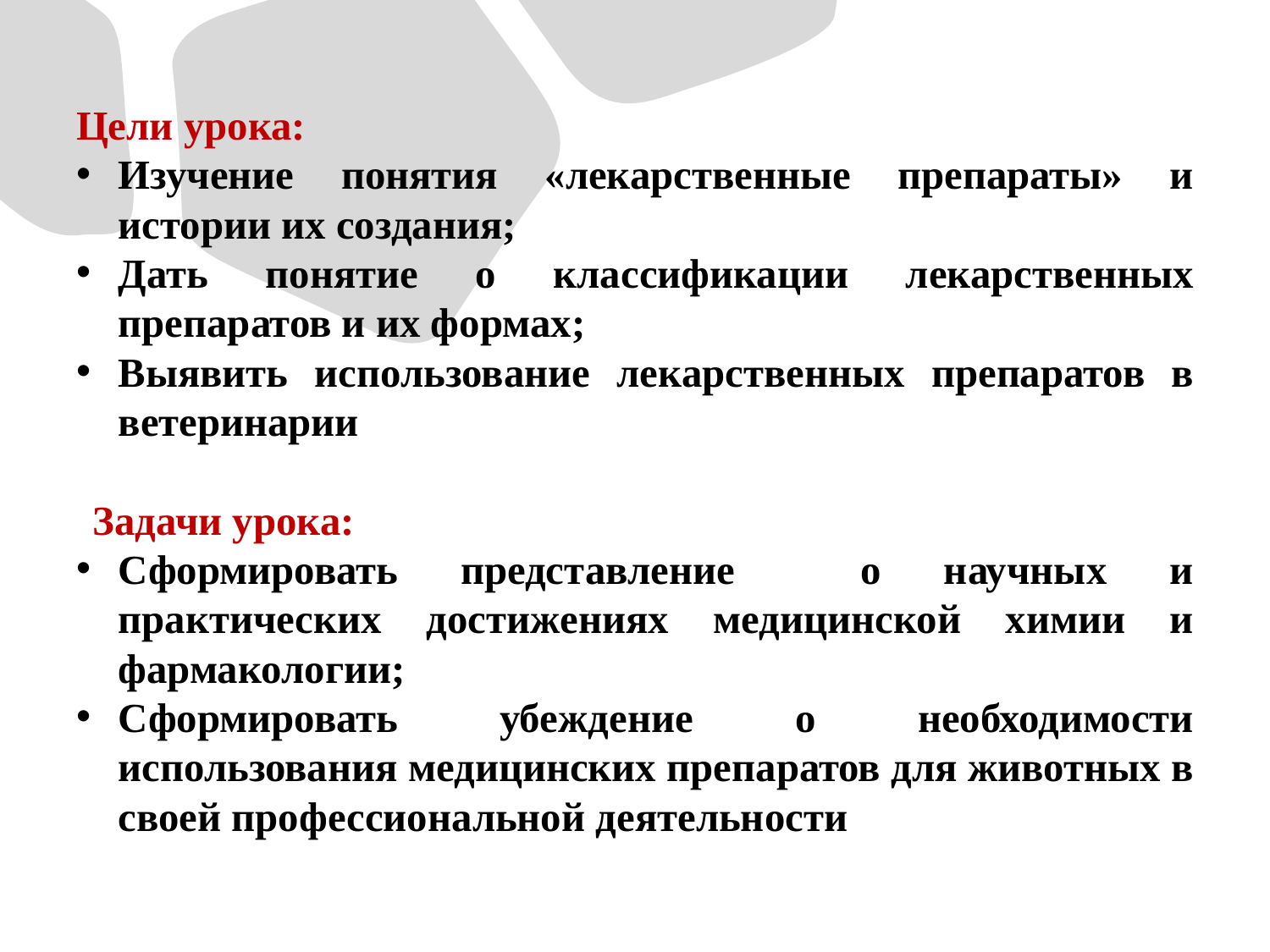

Цели урока:
Изучение понятия «лекарственные препараты» и истории их создания;
Дать понятие о классификации лекарственных препаратов и их формах;
Выявить использование лекарственных препаратов в ветеринарии

Задачи урока:
Сформировать представление  о научных и практических достижениях медицинской химии и фармакологии;
Сформировать убеждение о необходимости использования медицинских препаратов для животных в своей профессиональной деятельности